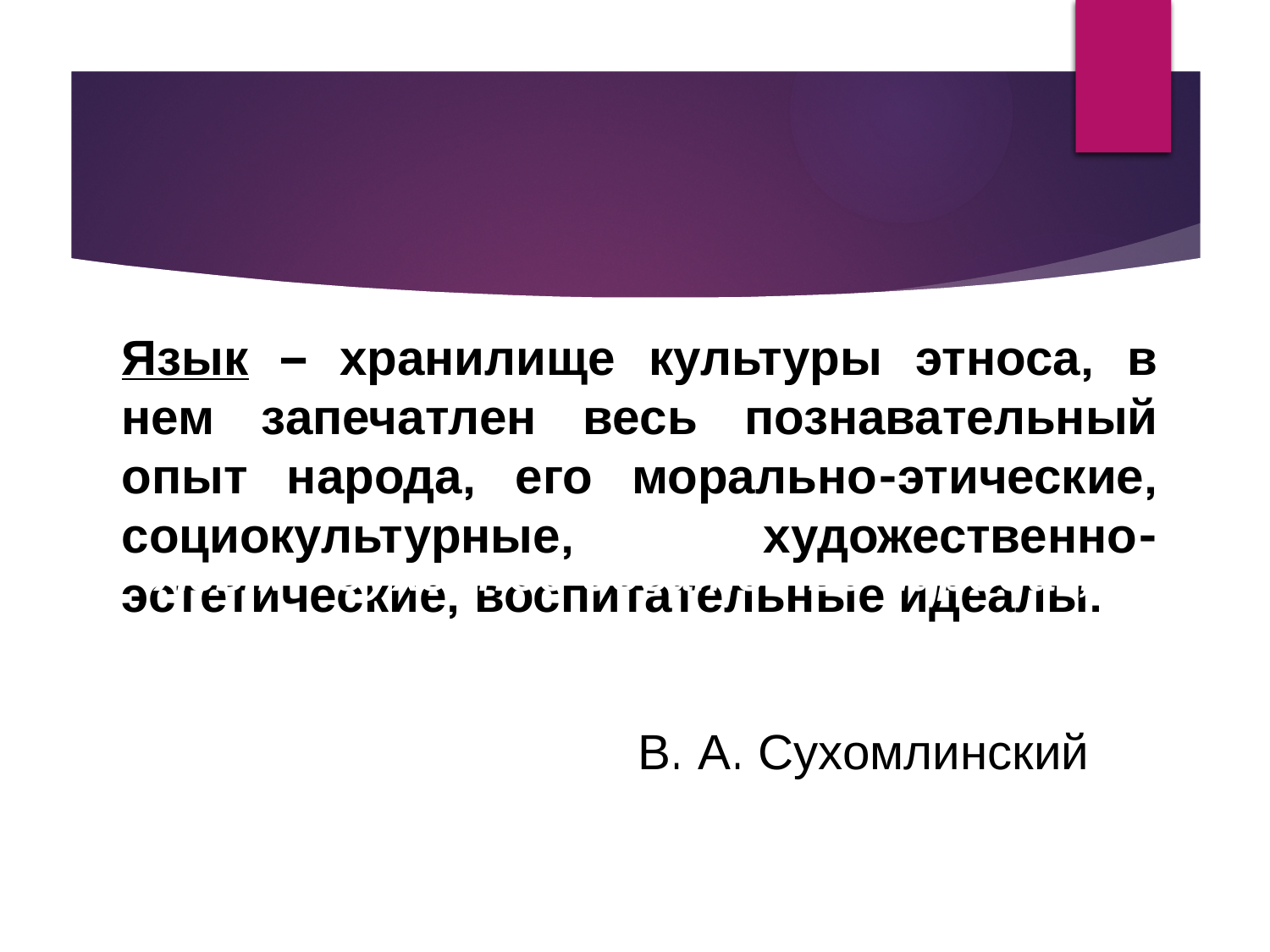

Язык – хранилище культуры этноса, в нем запечатлен весь познавательный опыт народа, его морально-этические, социокультурные, художественно-эстетические, воспитательные идеалы.
«Язык – духовное богатство народа»,
«Сколько я знаю языков, столько я – человек»
В. А. Сухомлинский